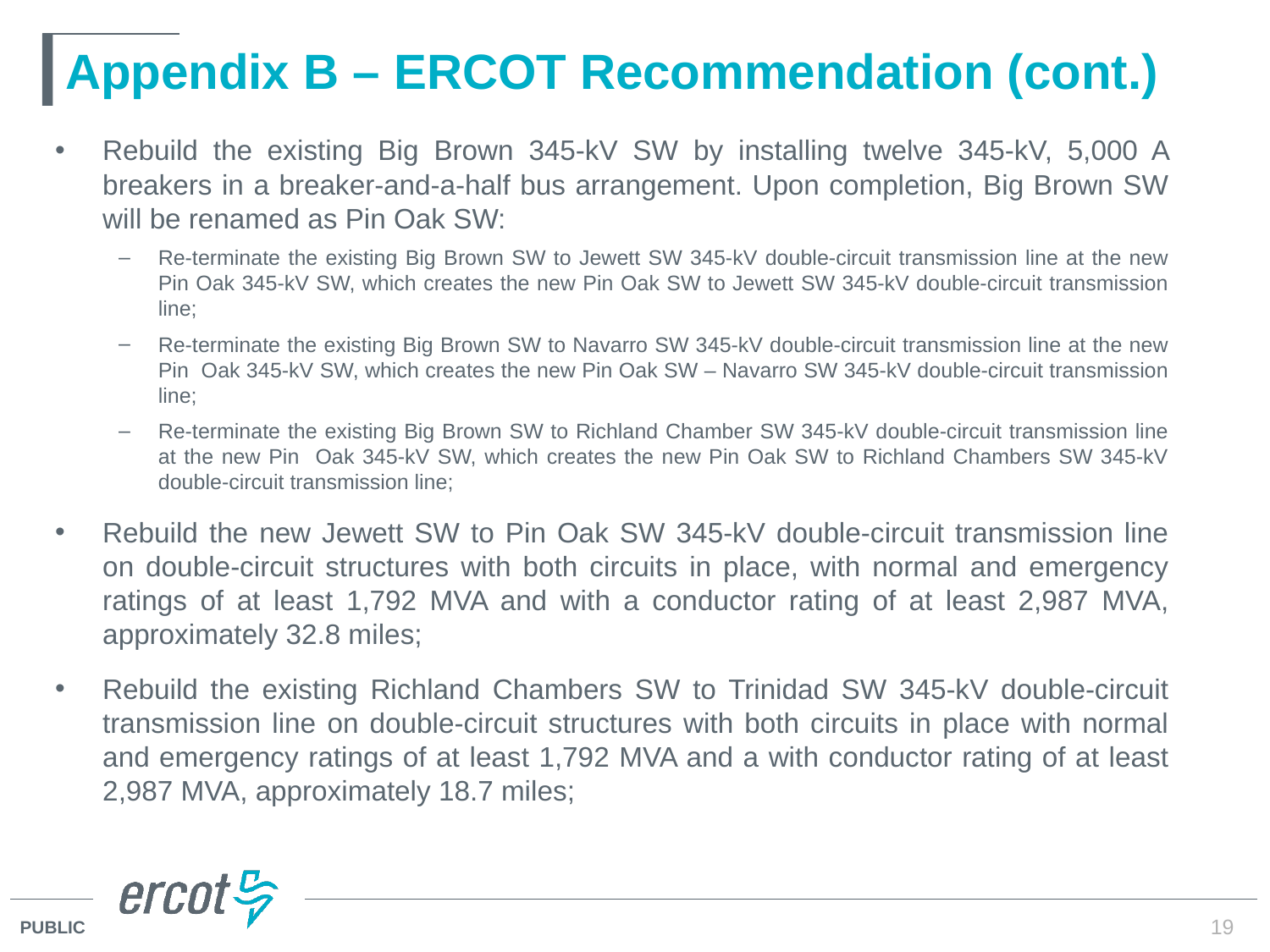

# Appendix B – ERCOT Recommendation (cont.)
Rebuild the existing Big Brown 345-kV SW by installing twelve 345-kV, 5,000 A breakers in a breaker-and-a-half bus arrangement. Upon completion, Big Brown SW will be renamed as Pin Oak SW:
Re-terminate the existing Big Brown SW to Jewett SW 345-kV double-circuit transmission line at the new Pin Oak 345-kV SW, which creates the new Pin Oak SW to Jewett SW 345-kV double-circuit transmission line;
Re-terminate the existing Big Brown SW to Navarro SW 345-kV double-circuit transmission line at the new Pin  Oak 345-kV SW, which creates the new Pin Oak SW – Navarro SW 345-kV double-circuit transmission line;
Re-terminate the existing Big Brown SW to Richland Chamber SW 345-kV double-circuit transmission line at the new Pin  Oak 345-kV SW, which creates the new Pin Oak SW to Richland Chambers SW 345-kV double-circuit transmission line;
Rebuild the new Jewett SW to Pin Oak SW 345-kV double-circuit transmission line on double-circuit structures with both circuits in place, with normal and emergency ratings of at least 1,792 MVA and with a conductor rating of at least 2,987 MVA, approximately 32.8 miles;
Rebuild the existing Richland Chambers SW to Trinidad SW 345-kV double-circuit transmission line on double-circuit structures with both circuits in place with normal and emergency ratings of at least 1,792 MVA and a with conductor rating of at least 2,987 MVA, approximately 18.7 miles;
19